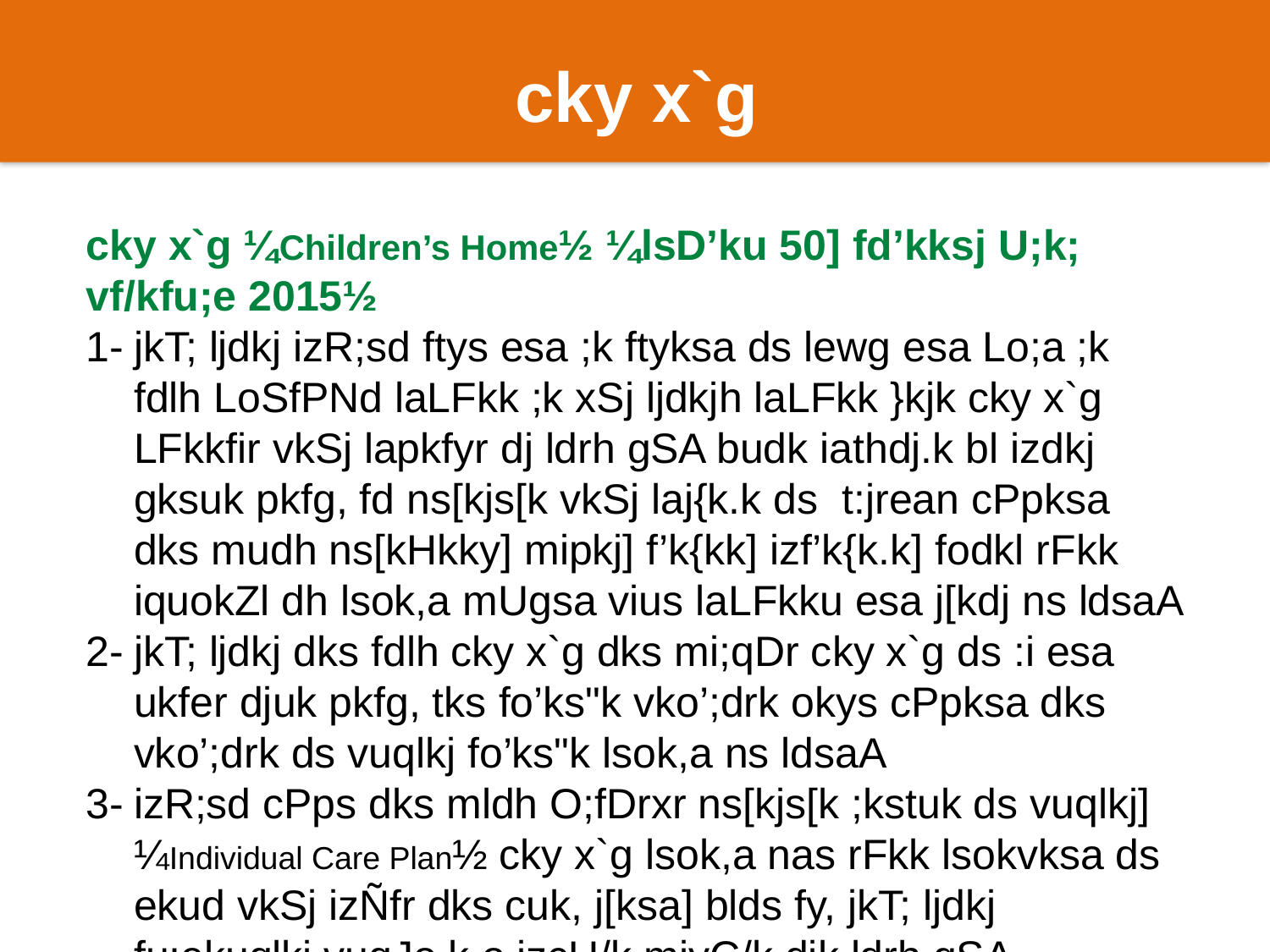

cky x`g
cky x`g ¼Children’s Home½ ¼lsD’ku 50] fd’kksj U;k; vf/kfu;e 2015½
1-	jkT; ljdkj izR;sd ftys esa ;k ftyksa ds lewg esa Lo;a ;k fdlh LoSfPNd laLFkk ;k xSj ljdkjh laLFkk }kjk cky x`g LFkkfir vkSj lapkfyr dj ldrh gSA budk iathdj.k bl izdkj gksuk pkfg, fd ns[kjs[k vkSj laj{k.k ds  t:jrean cPpksa dks mudh ns[kHkky] mipkj] f’k{kk] izf’k{k.k] fodkl rFkk iquokZl dh lsok,a mUgsa vius laLFkku esa j[kdj ns ldsaA
2-	jkT; ljdkj dks fdlh cky x`g dks mi;qDr cky x`g ds :i esa ukfer djuk pkfg, tks fo’ks"k vko’;drk okys cPpksa dks vko’;drk ds vuqlkj fo’ks"k lsok,a ns ldsaA
3-	izR;sd cPps dks mldh O;fDrxr ns[kjs[k ;kstuk ds vuqlkj] ¼Individual Care Plan½ cky x`g lsok,a nas rFkk lsokvksa ds ekud vkSj izÑfr dks cuk, j[ksa] blds fy, jkT; ljdkj fu;ekuqlkj vuqJo.k o izcU/k miyC/k djk ldrh gSA